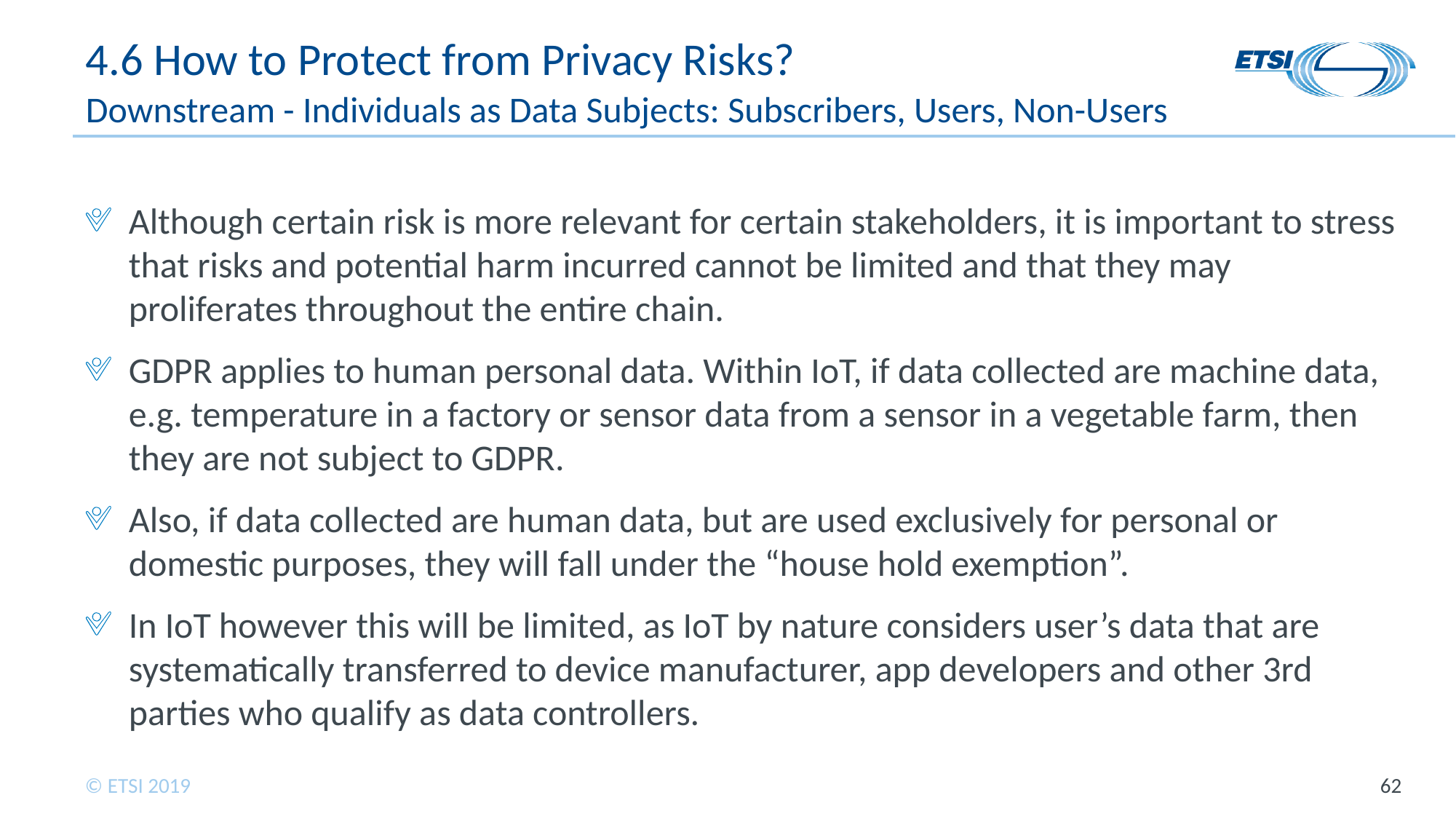

# 4.6 How to Protect from Privacy Risks? Downstream - Individuals as Data Subjects: Subscribers, Users, Non-Users
Although certain risk is more relevant for certain stakeholders, it is important to stress that risks and potential harm incurred cannot be limited and that they may proliferates throughout the entire chain.
GDPR applies to human personal data. Within IoT, if data collected are machine data, e.g. temperature in a factory or sensor data from a sensor in a vegetable farm, then they are not subject to GDPR.
Also, if data collected are human data, but are used exclusively for personal or domestic purposes, they will fall under the “house hold exemption”.
In IoT however this will be limited, as IoT by nature considers user’s data that are systematically transferred to device manufacturer, app developers and other 3rd parties who qualify as data controllers.